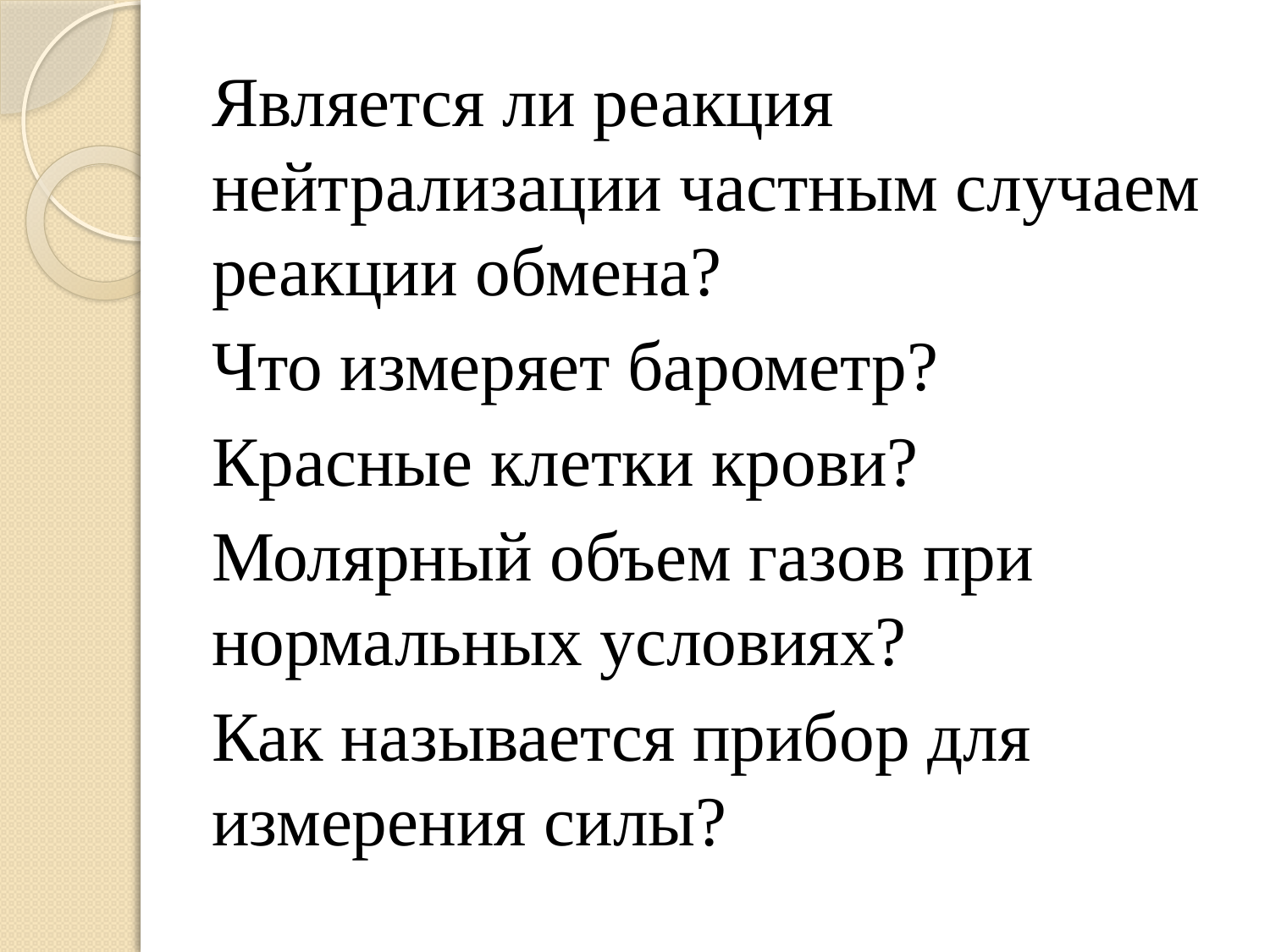

Является ли реакция нейтрализации частным случаем реакции обмена?
Что измеряет барометр?
Красные клетки крови?
Молярный объем газов при нормальных условиях?
Как называется прибор для измерения силы?